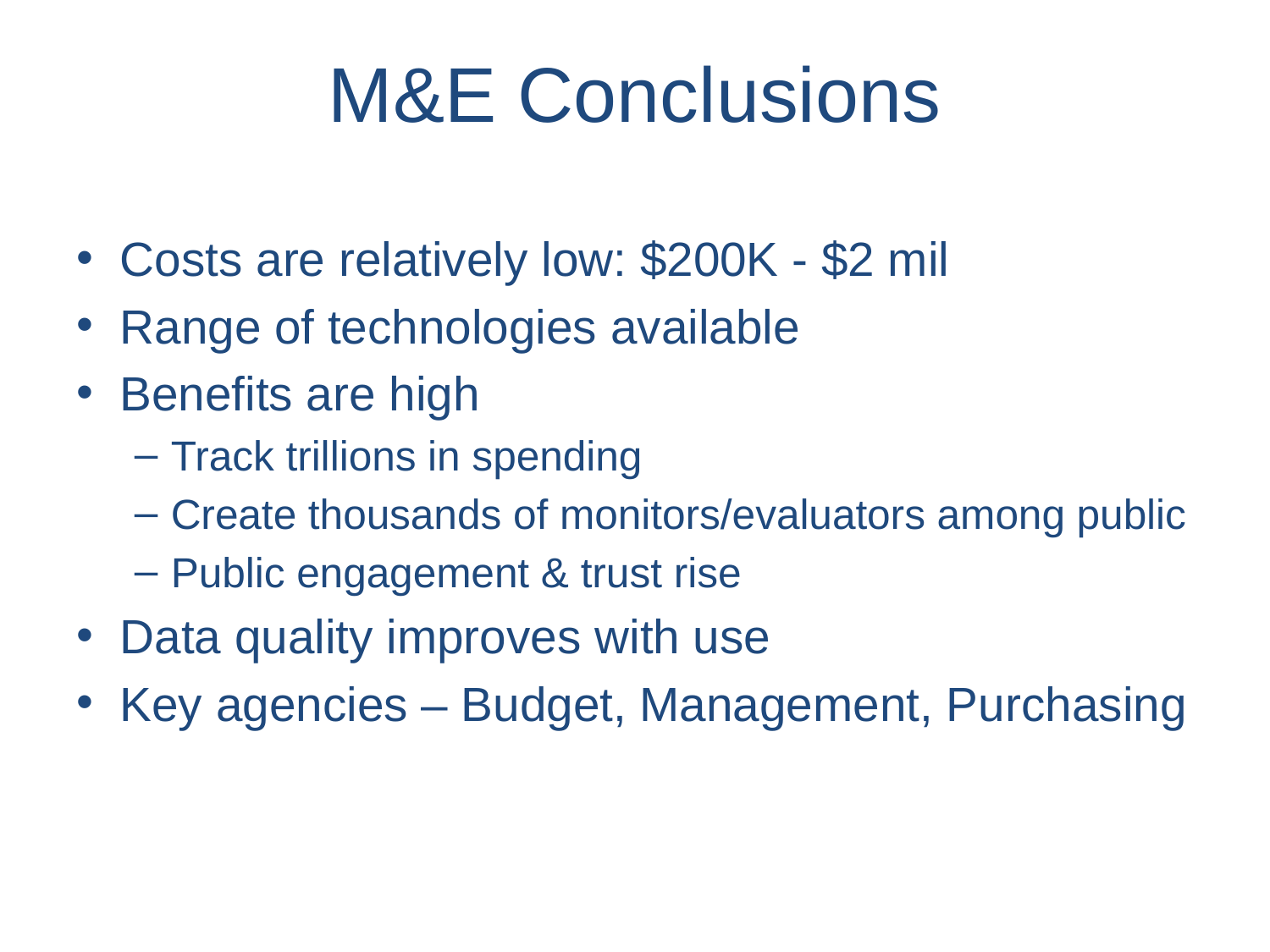

# M&E Conclusions
Costs are relatively low: $200K - $2 mil
Range of technologies available
Benefits are high
Track trillions in spending
Create thousands of monitors/evaluators among public
Public engagement & trust rise
Data quality improves with use
Key agencies – Budget, Management, Purchasing